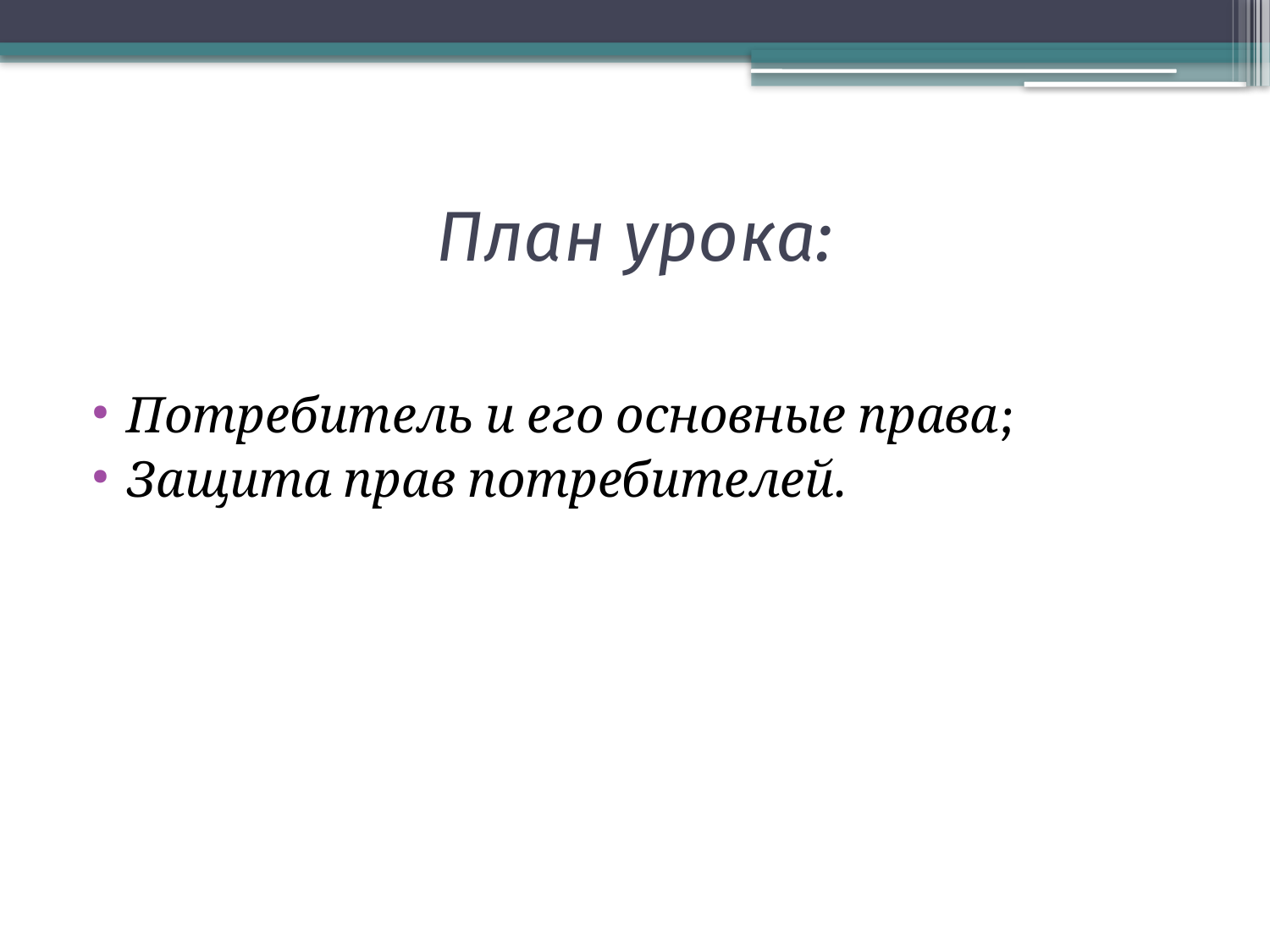

# План урока:

Потребитель и его основные права;
Защита прав потребителей.